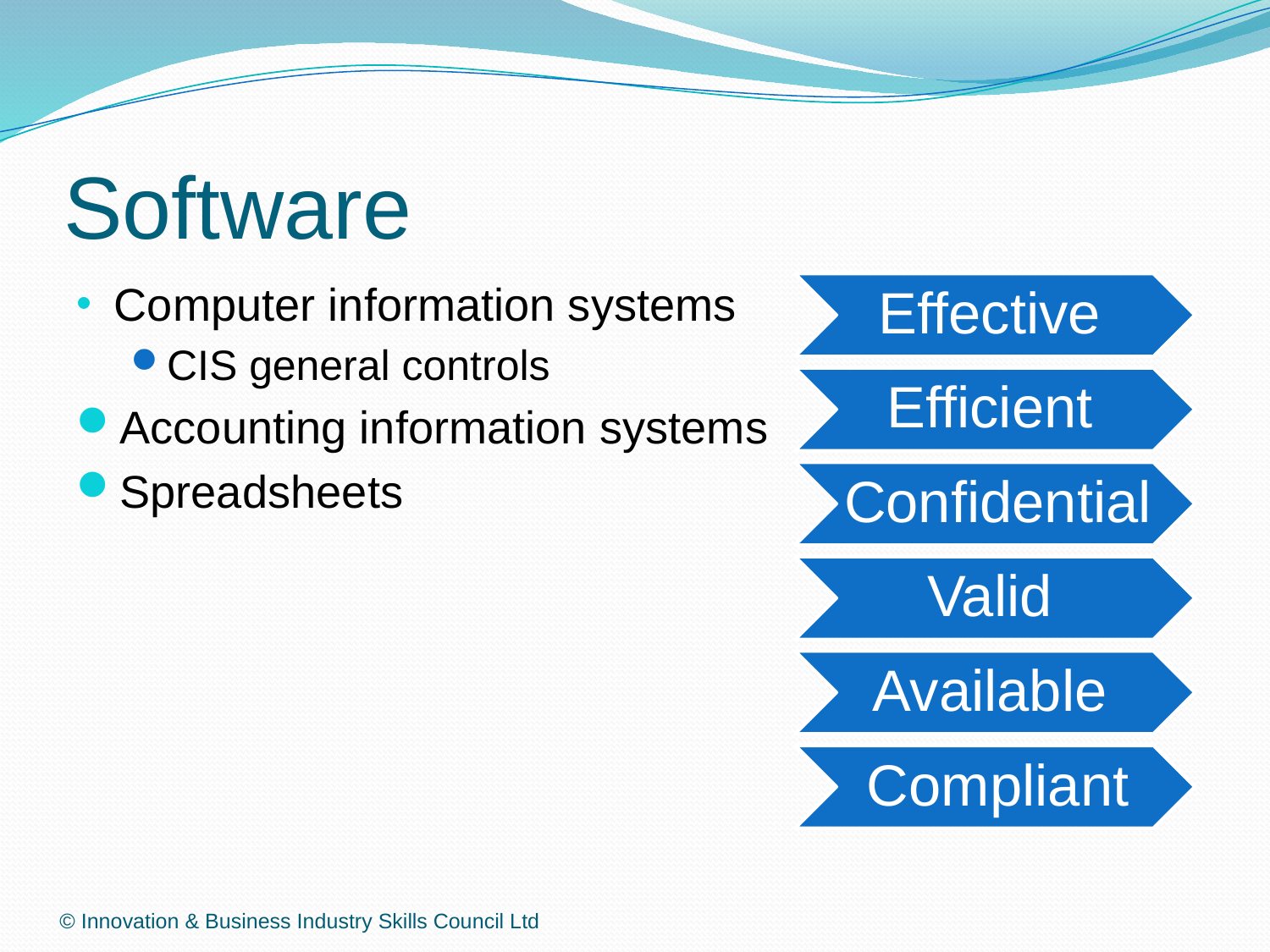

# Software
Effective
Efficient
Confidential
Valid
Available
Compliant
Computer information systems
CIS general controls
Accounting information systems
Spreadsheets

© Innovation & Business Industry Skills Council Ltd